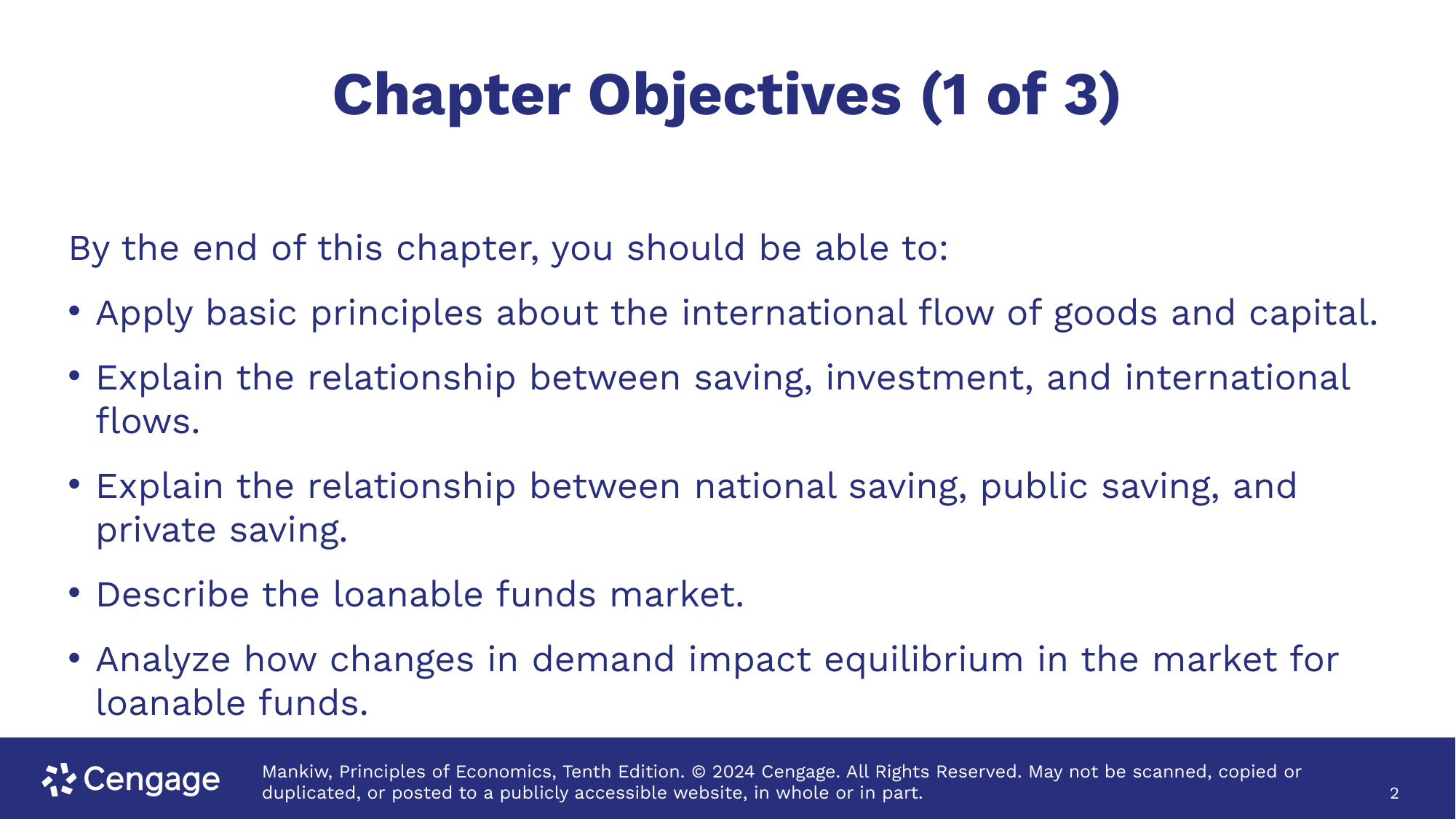

# Chapter Objectives (1 of 3)
By the end of this chapter, you should be able to:
Apply basic principles about the international flow of goods and capital.
Explain the relationship between saving, investment, and international flows.
Explain the relationship between national saving, public saving, and private saving.
Describe the loanable funds market.
Analyze how changes in demand impact equilibrium in the market for loanable funds.